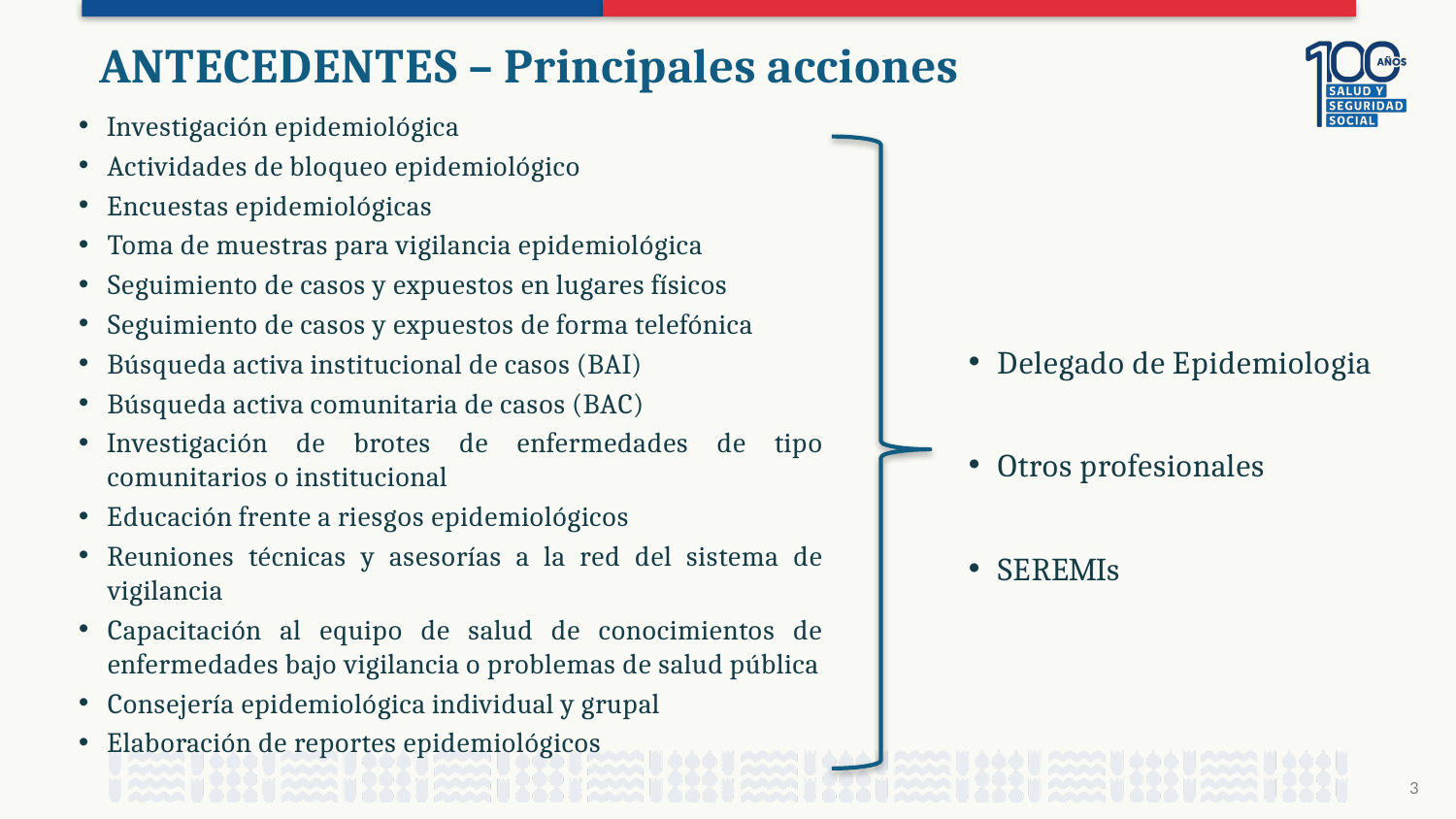

# ANTECEDENTES – Principales acciones
Investigación epidemiológica
Actividades de bloqueo epidemiológico
Encuestas epidemiológicas
Toma de muestras para vigilancia epidemiológica
Seguimiento de casos y expuestos en lugares físicos
Seguimiento de casos y expuestos de forma telefónica
Búsqueda activa institucional de casos (BAI)
Búsqueda activa comunitaria de casos (BAC)
Investigación de brotes de enfermedades de tipo comunitarios o institucional
Educación frente a riesgos epidemiológicos
Reuniones técnicas y asesorías a la red del sistema de vigilancia
Capacitación al equipo de salud de conocimientos de enfermedades bajo vigilancia o problemas de salud pública
Consejería epidemiológica individual y grupal
Elaboración de reportes epidemiológicos

Delegado de Epidemiologia
Otros profesionales
SEREMIs
3